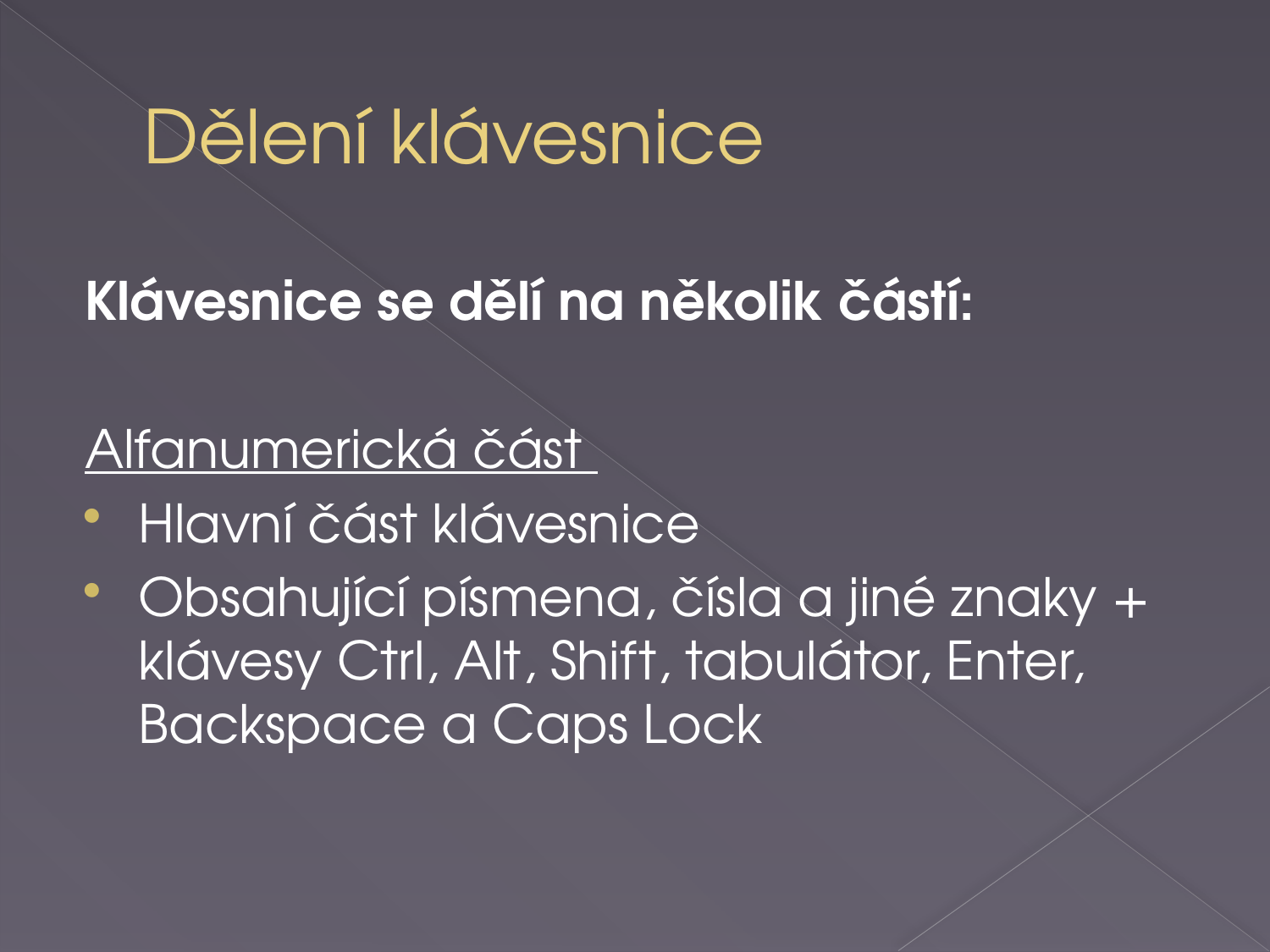

# Dělení klávesnice
Klávesnice se dělí na několik částí:

Alfanumerická část
Hlavní část klávesnice
Obsahující písmena, čísla a jiné znaky + klávesy Ctrl, Alt, Shift, tabulátor, Enter, Backspace a Caps Lock